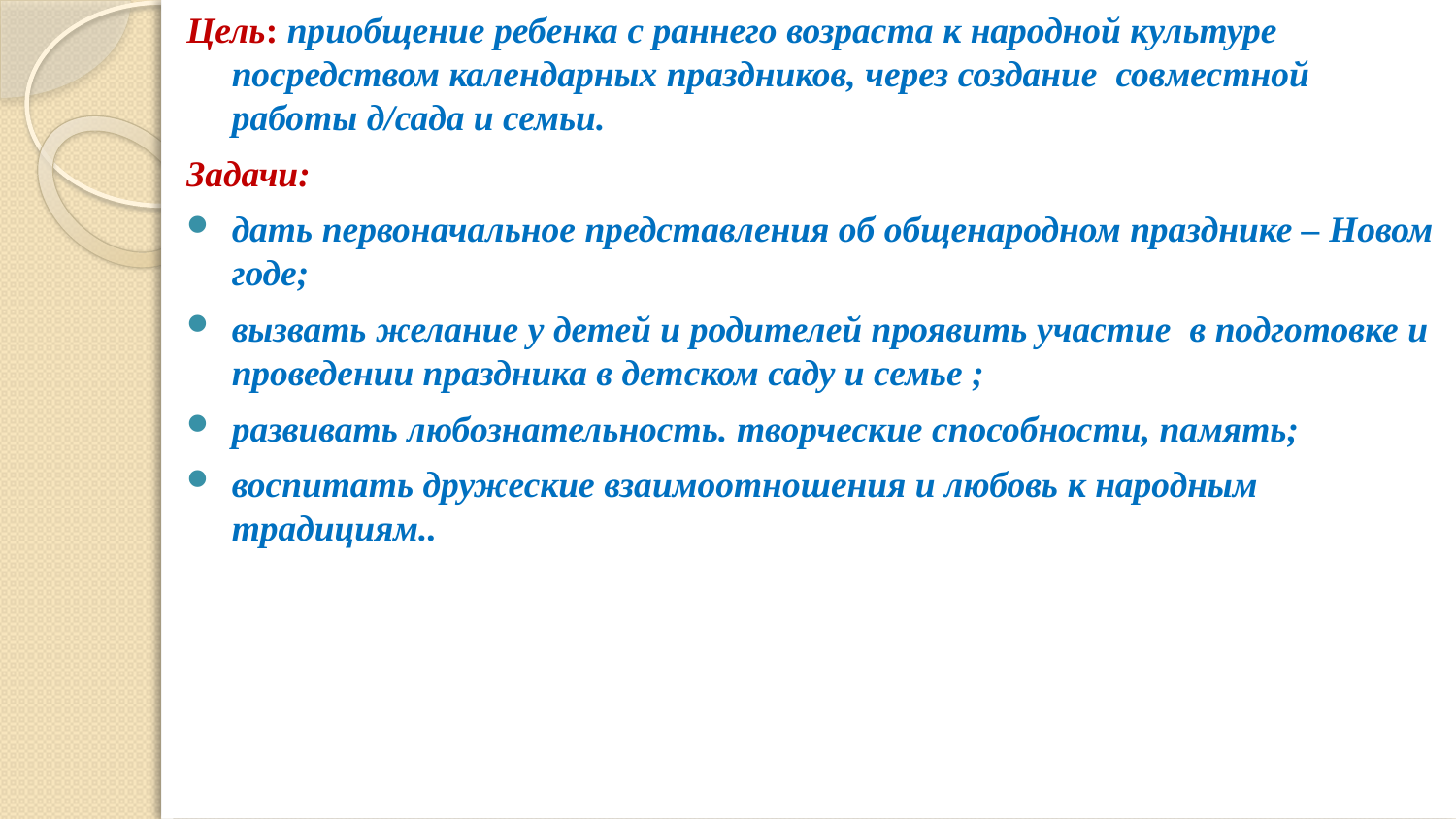

Цель: приобщение ребенка с раннего возраста к народной культуре посредством календарных праздников, через создание  совместной работы д/сада и семьи.
Задачи:
дать первоначальное представления об общенародном празднике – Новом годе;
вызвать желание у детей и родителей проявить участие  в подготовке и проведении праздника в детском саду и семье ;
развивать любознательность. творческие способности, память;
воспитать дружеские взаимоотношения и любовь к народным традициям..